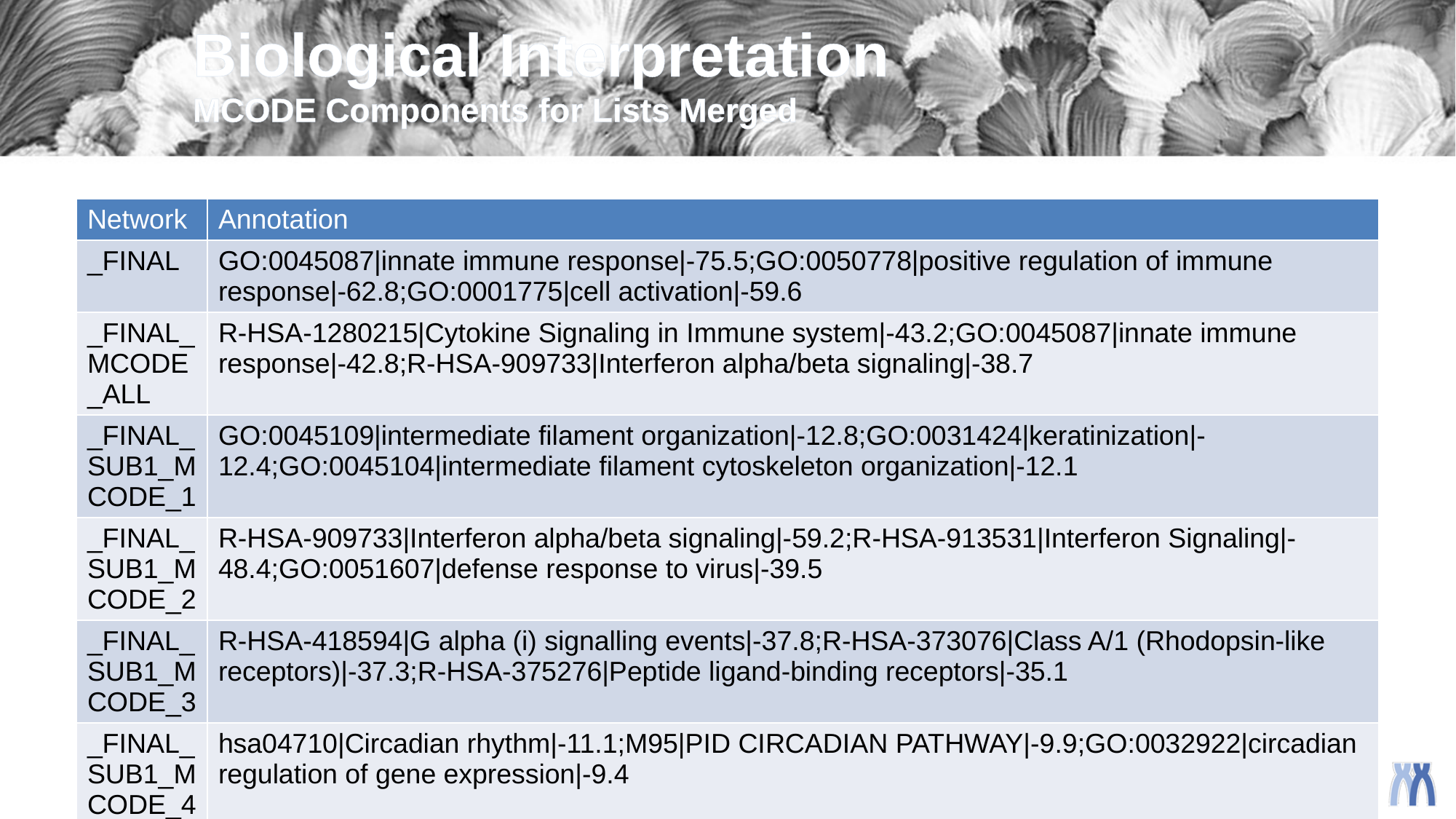

Biological Interpretation
MCODE Components for Lists Merged
| Network | Annotation |
| --- | --- |
| \_FINAL | GO:0045087|innate immune response|-75.5;GO:0050778|positive regulation of immune response|-62.8;GO:0001775|cell activation|-59.6 |
| \_FINAL\_MCODE\_ALL | R-HSA-1280215|Cytokine Signaling in Immune system|-43.2;GO:0045087|innate immune response|-42.8;R-HSA-909733|Interferon alpha/beta signaling|-38.7 |
| \_FINAL\_SUB1\_MCODE\_1 | GO:0045109|intermediate filament organization|-12.8;GO:0031424|keratinization|-12.4;GO:0045104|intermediate filament cytoskeleton organization|-12.1 |
| \_FINAL\_SUB1\_MCODE\_2 | R-HSA-909733|Interferon alpha/beta signaling|-59.2;R-HSA-913531|Interferon Signaling|-48.4;GO:0051607|defense response to virus|-39.5 |
| \_FINAL\_SUB1\_MCODE\_3 | R-HSA-418594|G alpha (i) signalling events|-37.8;R-HSA-373076|Class A/1 (Rhodopsin-like receptors)|-37.3;R-HSA-375276|Peptide ligand-binding receptors|-35.1 |
| \_FINAL\_SUB1\_MCODE\_4 | hsa04710|Circadian rhythm|-11.1;M95|PID CIRCADIAN PATHWAY|-9.9;GO:0032922|circadian regulation of gene expression|-9.4 |
| \_FINAL\_SUB1\_MCODE\_5 | R-HSA-388841|Costimulation by the CD28 family|-28.9;M34|PID TCR PATHWAY|-26.2;GO:0050778|positive regulation of immune response|-21.7 |
| \_FINAL\_SUB1\_MCODE\_6 | R-HSA-1679131|Trafficking and processing of endosomal TLR|-7.9;M5885|NABA MATRISOME ASSOCIATED|-6.7;GO:0019886|antigen processing and presentation of exogenous peptide antigen via MHC class II|-6.7 |
| \_FINAL\_SUB1\_MCODE\_7 | R-HSA-6799990|Metal sequestration by antimicrobial proteins|-9.4;GO:0035425|autocrine signaling|-9.2;GO:0052548|regulation of endopeptidase activity|-7.7 |
| \_FINAL\_SUB1\_MCODE\_8 | R-HSA-6809371|Formation of the cornified envelope|-19.0;R-HSA-6805567|Keratinization|-17.2;GO:0031424|keratinization|-17.2 |
| \_FINAL\_SUB1\_MCODE\_9 | hsa04024|cAMP signaling pathway|-7.4;hsa04371|Apelin signaling pathway|-5.7;R-HSA-9006925|Intracellular signaling by second messengers|-4.7 |
| \_FINAL\_SUB1\_MCODE\_10 | R-HSA-166663|Initial triggering of complement|-12.6;WP545|Complement activation|-12.6;GO:0006958|complement activation, classical pathway|-12.1 |
| \_FINAL\_SUB1\_MCODE\_11 | GO:0007204|positive regulation of cytosolic calcium ion concentration|-9.0;R-HSA-416476|G alpha (q) signalling events|-8.6;GO:0051482|positive regulation of cytosolic calcium ion concentration involved in phospholipase C-activating G protein-coupled signaling pathway|-8.4 |
| \_FINAL\_SUB1\_MCODE\_12 | GO:0048245|eosinophil chemotaxis|-9.2;GO:0072677|eosinophil migration|-9.1;GO:0002548|monocyte chemotaxis|-8.5 |
| \_FINAL\_SUB1\_MCODE\_15 | hsa04650|Natural killer cell mediated cytotoxicity|-7.1;R-HSA-198933|Immunoregulatory interactions between a Lymphoid and a non-Lymphoid cell|-7.1;R-HSA-1280218|Adaptive Immune System|-4.8 |
| \_FINAL\_SUB1\_MCODE\_16 | R-HSA-195258|RHO GTPase Effectors|-5.9;GO:0030036|actin cytoskeleton organization|-5.3;GO:0097435|supramolecular fiber organization|-5.2 |
| \_FINAL\_SUB1\_MCODE\_17 | GO:0009611|response to wounding|-5.5;R-HSA-109582|Hemostasis|-5.1 |